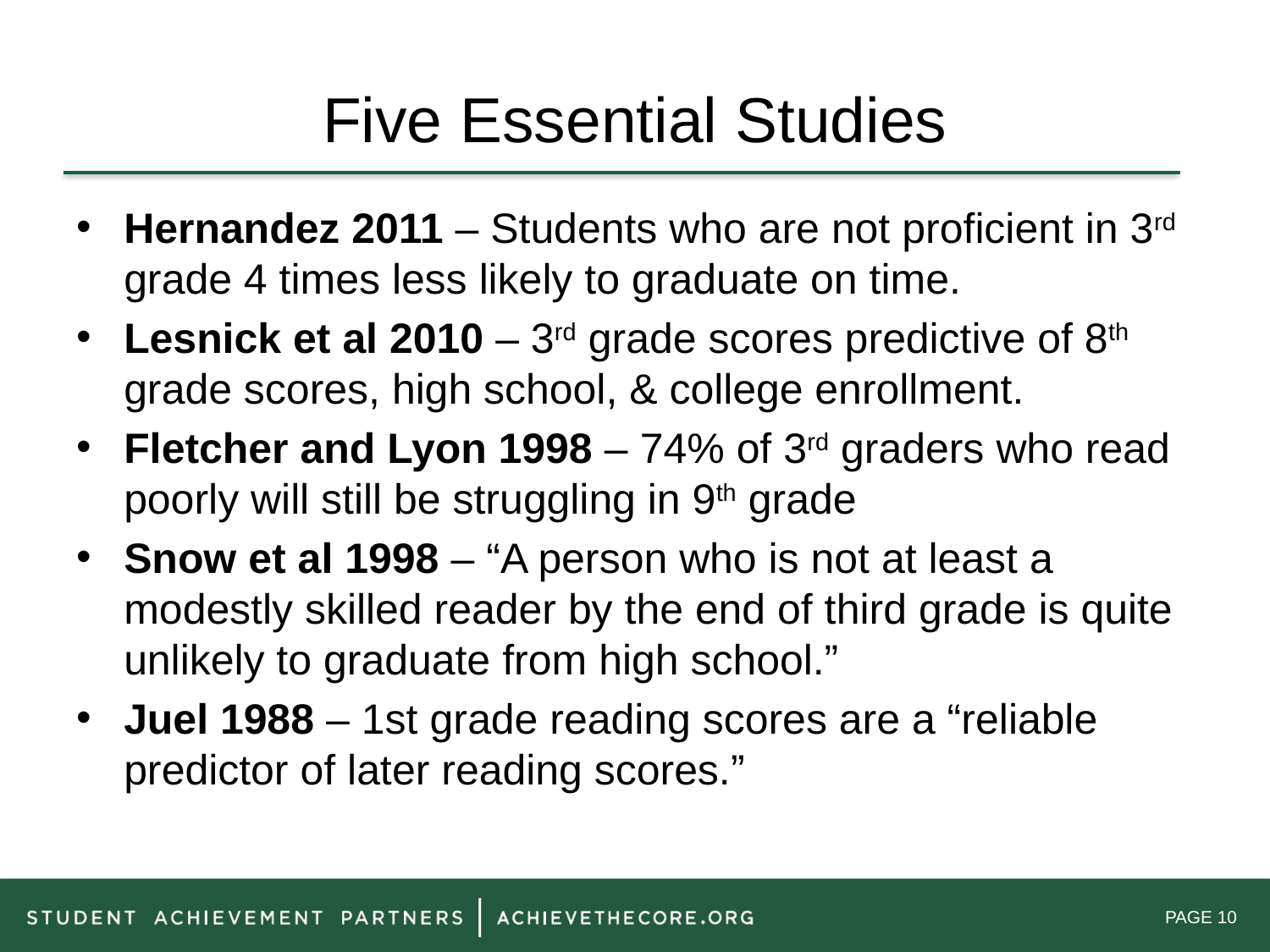

# Five Essential Studies
Hernandez 2011 – Students who are not proficient in 3rd grade 4 times less likely to graduate on time.
Lesnick et al 2010 – 3rd grade scores predictive of 8th grade scores, high school, & college enrollment.
Fletcher and Lyon 1998 – 74% of 3rd graders who read poorly will still be struggling in 9th grade
Snow et al 1998 – “A person who is not at least a modestly skilled reader by the end of third grade is quite unlikely to graduate from high school.”
Juel 1988 – 1st grade reading scores are a “reliable predictor of later reading scores.”